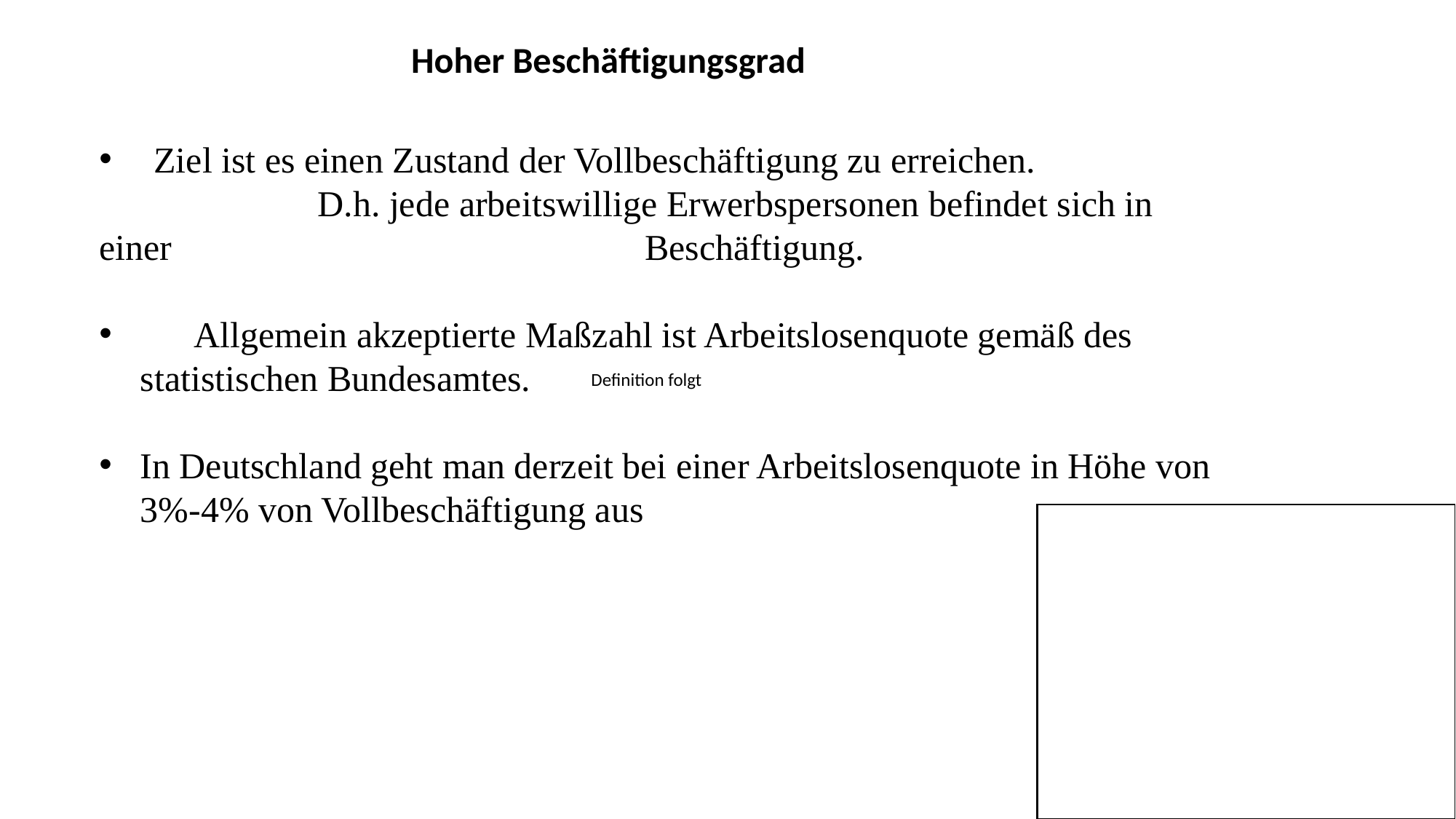

Hoher Beschäftigungsgrad
Ziel ist es einen Zustand der Vollbeschäftigung zu erreichen.
		D.h. jede arbeitswillige Erwerbspersonen befindet sich in einer 		  			Beschäftigung.

	Allgemein akzeptierte Maßzahl ist Arbeitslosenquote gemäß des 	statistischen Bundesamtes.

In Deutschland geht man derzeit bei einer Arbeitslosenquote in Höhe von 3%-4% von Vollbeschäftigung aus
Definition folgt